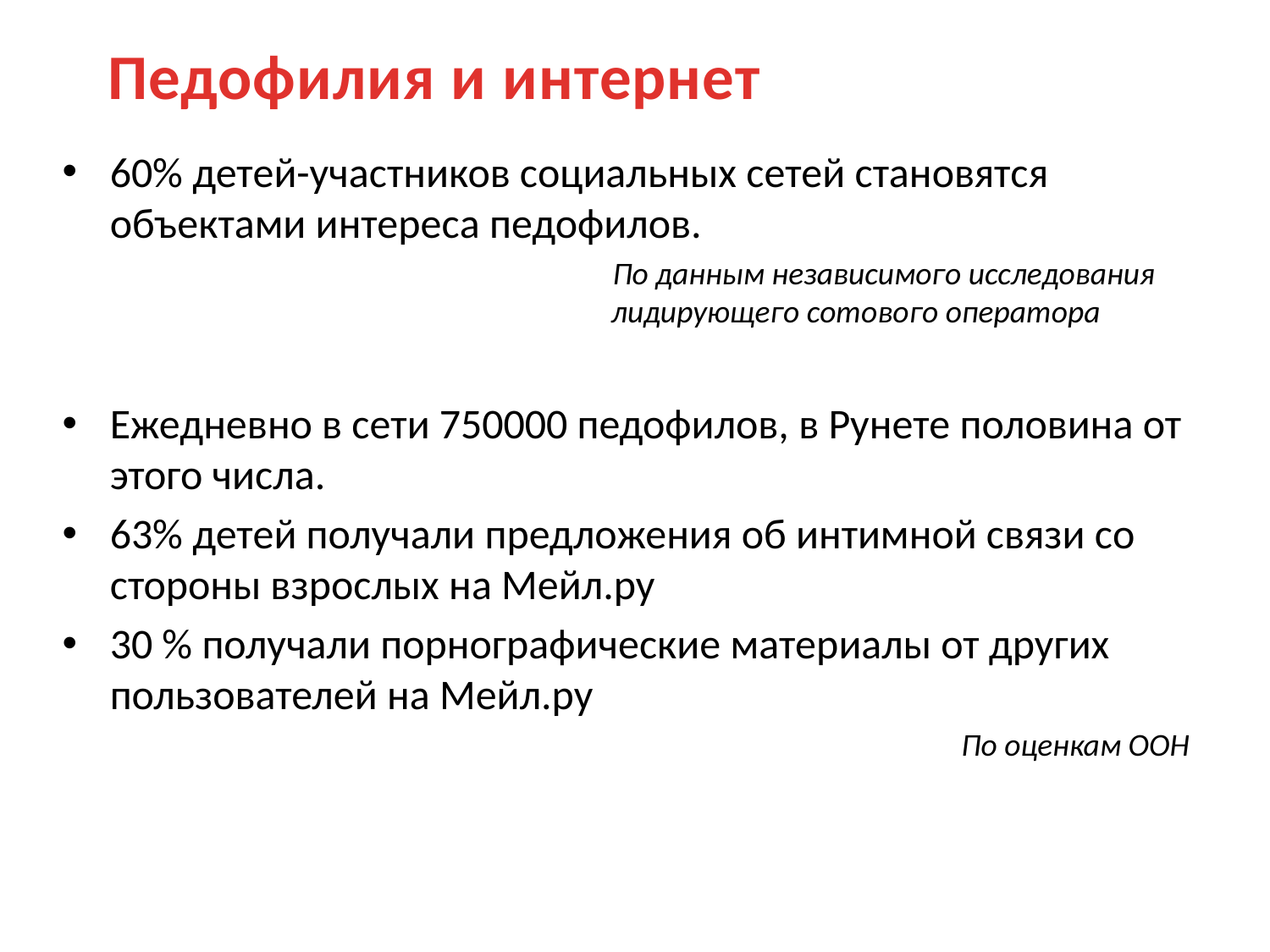

Педофилия и интернет
60% детей-участников социальных сетей становятся объектами интереса педофилов.
По данным независимого исследования лидирующего сотового оператора

Ежедневно в сети 750000 педофилов, в Рунете половина от этого числа.
63% детей получали предложения об интимной связи со стороны взрослых на Мейл.ру
30 % получали порнографические материалы от других пользователей на Мейл.ру
По оценкам ООН